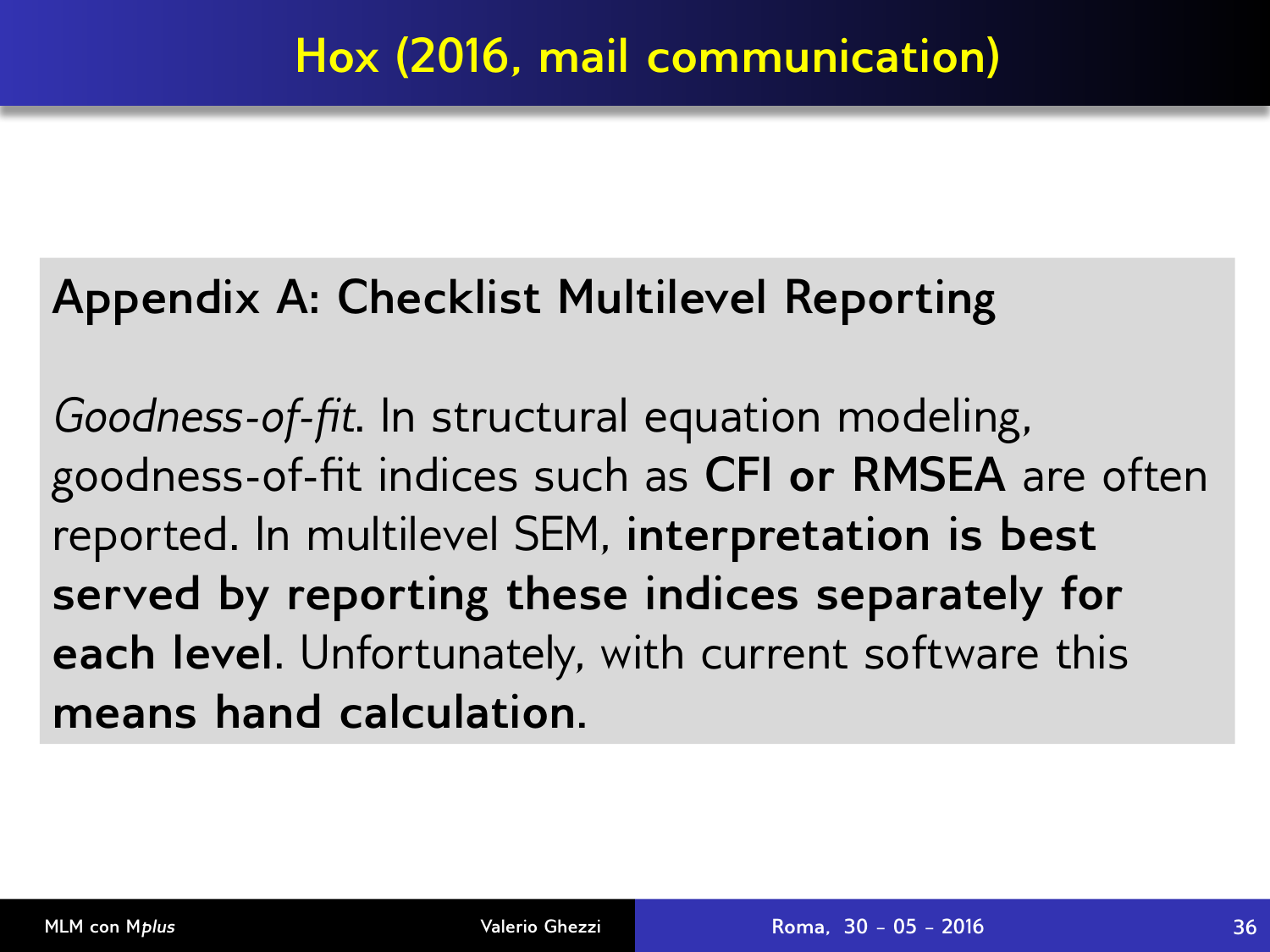

# Hox (2016, mail communication)
Appendix A: Checklist Multilevel Reporting

Goodness-of-fit. In structural equation modeling, goodness-of-fit indices such as CFI or RMSEA are often reported. In multilevel SEM, interpretation is best served by reporting these indices separately for each level. Unfortunately, with current software this means hand calculation.
  MLM con Mplus                                                  Valerio Ghezzi
Roma,  30 – 05 – 2016
36